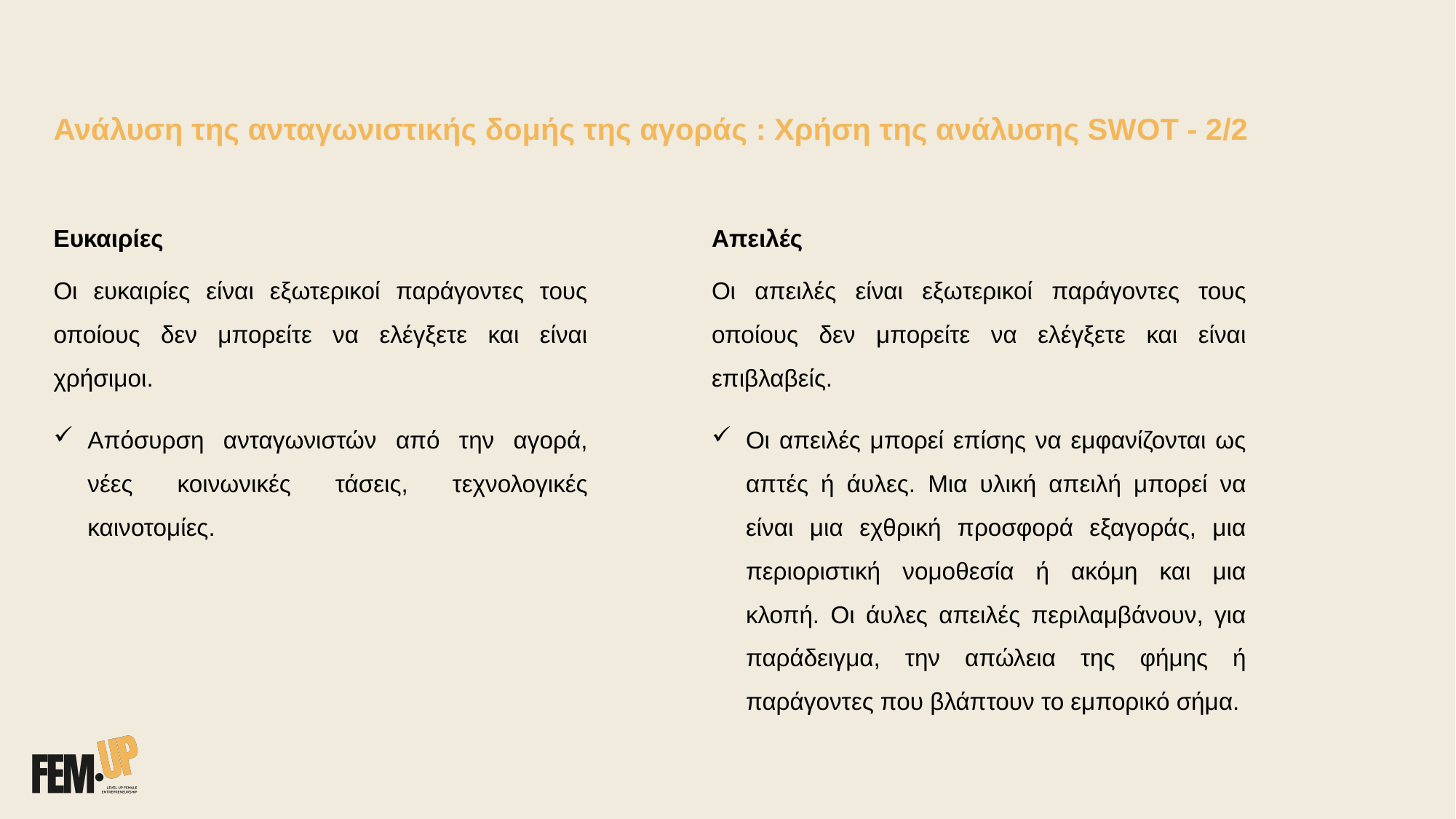

Ανάλυση της ανταγωνιστικής δομής της αγοράς : Χρήση της ανάλυσης SWOT - 2/2
Ευκαιρίες
​Οι ευκαιρίες είναι εξωτερικοί παράγοντες τους οποίους δεν μπορείτε να ελέγξετε και είναι χρήσιμοι.
Απόσυρση ανταγωνιστών από την αγορά, νέες κοινωνικές τάσεις, τεχνολογικές καινοτομίες.
Απειλές
​Οι απειλές είναι εξωτερικοί παράγοντες τους οποίους δεν μπορείτε να ελέγξετε και είναι επιβλαβείς.
​Οι απειλές μπορεί επίσης να εμφανίζονται ως απτές ή άυλες. Μια υλική απειλή μπορεί να είναι μια εχθρική προσφορά εξαγοράς, μια περιοριστική νομοθεσία ή ακόμη και μια κλοπή. Οι άυλες απειλές περιλαμβάνουν, για παράδειγμα, την απώλεια της φήμης ή παράγοντες που βλάπτουν το εμπορικό σήμα.